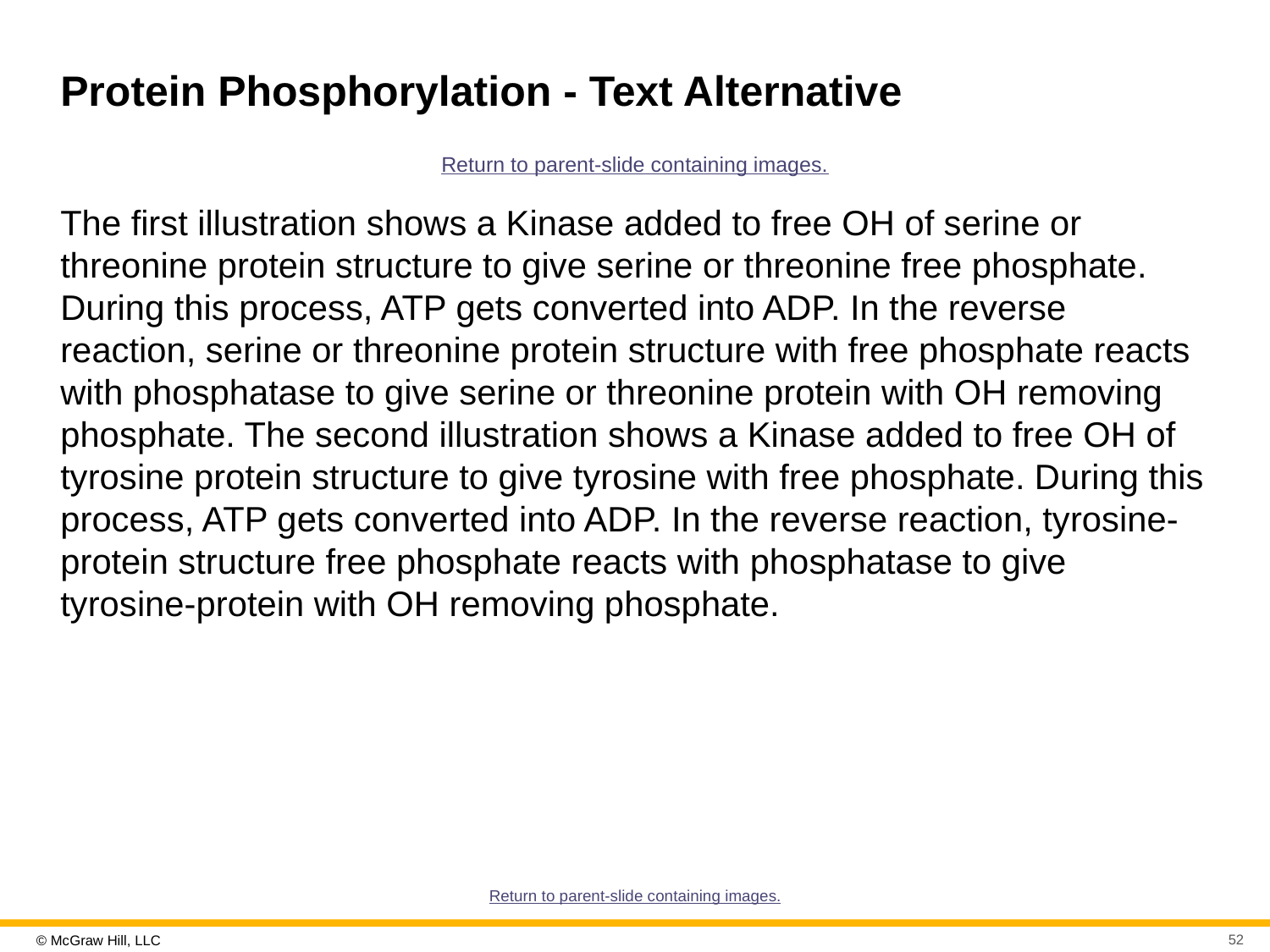

# Protein Phosphorylation - Text Alternative
Return to parent-slide containing images.
The first illustration shows a Kinase added to free OH of serine or threonine protein structure to give serine or threonine free phosphate. During this process, ATP gets converted into ADP. In the reverse reaction, serine or threonine protein structure with free phosphate reacts with phosphatase to give serine or threonine protein with OH removing phosphate. The second illustration shows a Kinase added to free OH of tyrosine protein structure to give tyrosine with free phosphate. During this process, ATP gets converted into ADP. In the reverse reaction, tyrosine-protein structure free phosphate reacts with phosphatase to give tyrosine-protein with OH removing phosphate.
Return to parent-slide containing images.
52